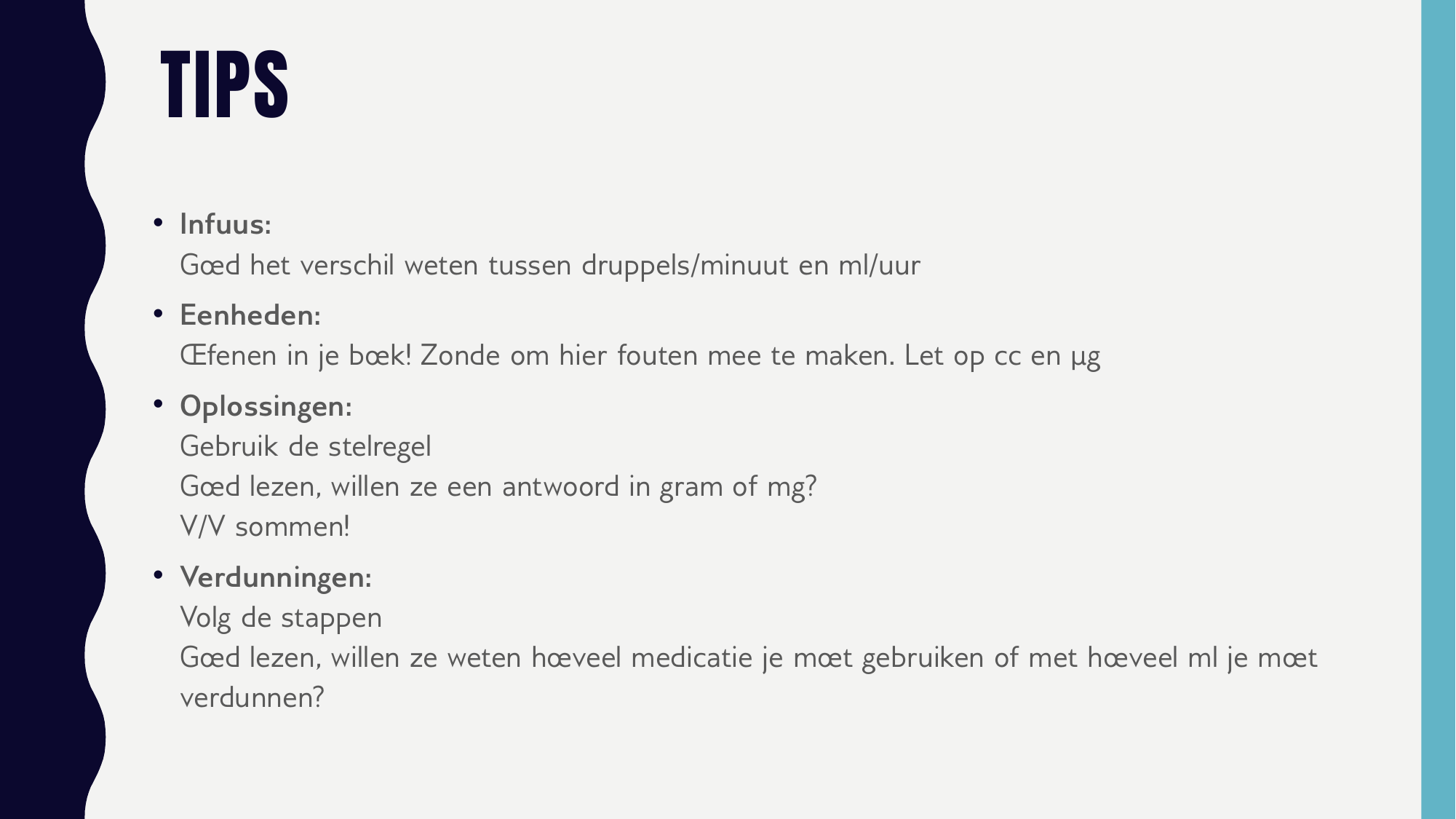

# Tips
Infuus:
Goed het verschil weten tussen druppels/minuut en ml/uur
Eenheden:
Oefenen in je boek! Zonde om hier fouten mee te maken. Let op cc en µg
Oplossingen:
Gebruik de stelregel
Goed lezen, willen ze een antwoord in gram of mg?
V/V sommen!
Verdunningen:
Volg de stappen
Goed lezen, willen ze weten hoeveel medicatie je moet gebruiken of met hoeveel ml je moet verdunnen?